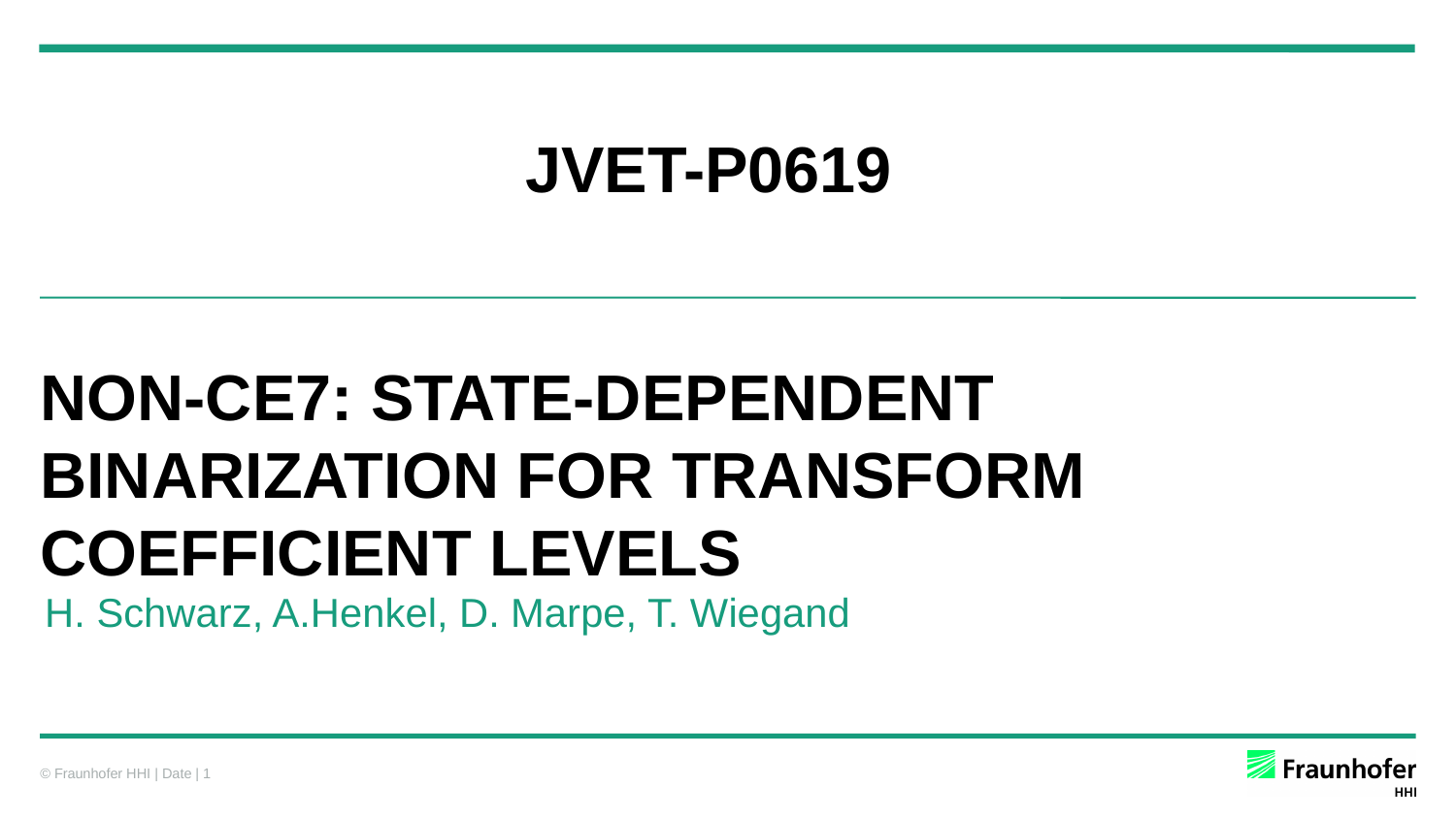

JVET-P0619
# Non-CE7: State-dependent Binarization for Transform Coefficient Levels
H. Schwarz, A.Henkel, D. Marpe, T. Wiegand